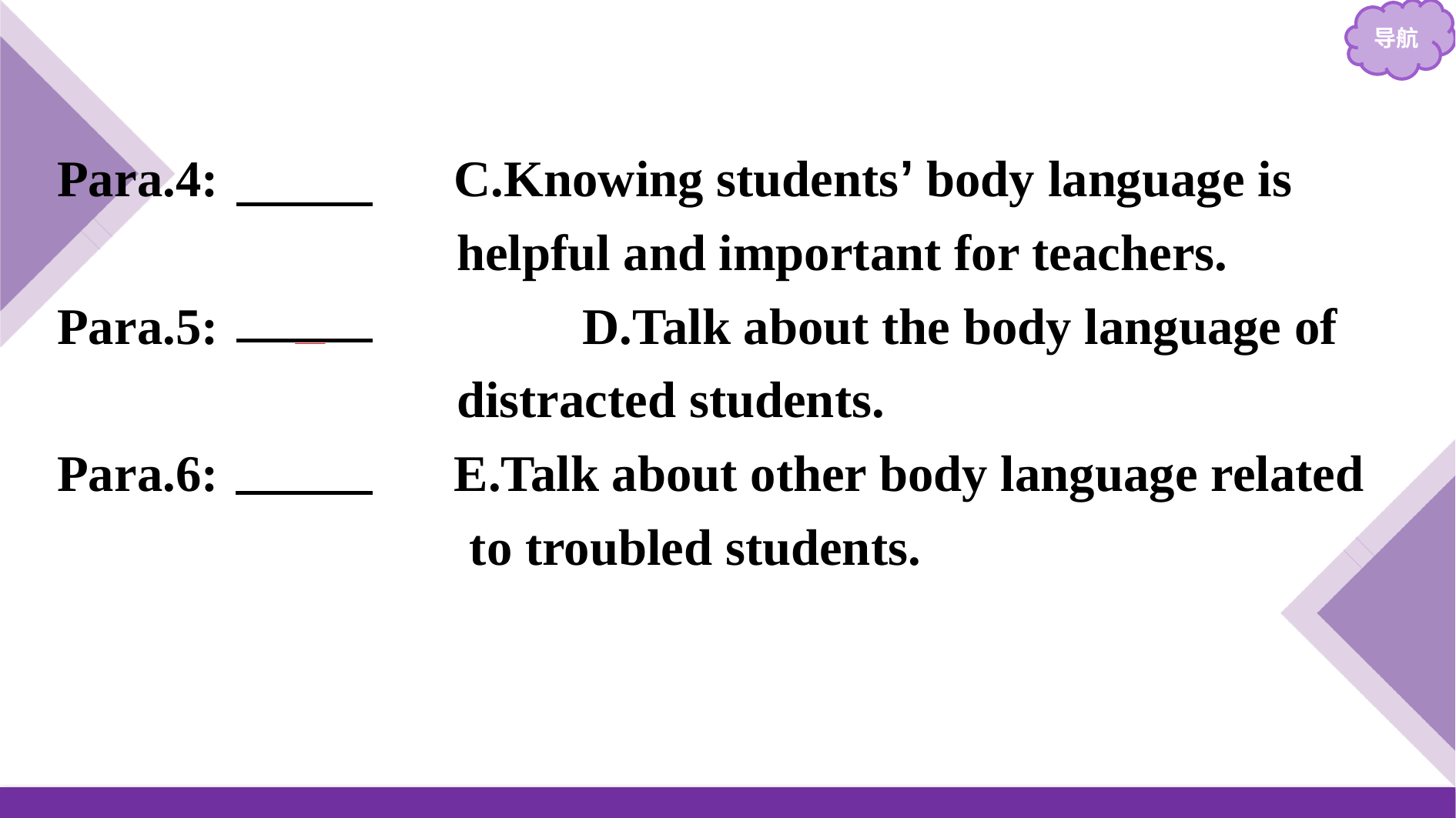

Para.4:　D 	C.Knowing students’ body language is
                               helpful and important for teachers.
Para.5:　E 	          D.Talk about the body language of
                               distracted students.
Para.6:　C 	E.Talk about other body language related
                                to troubled students.